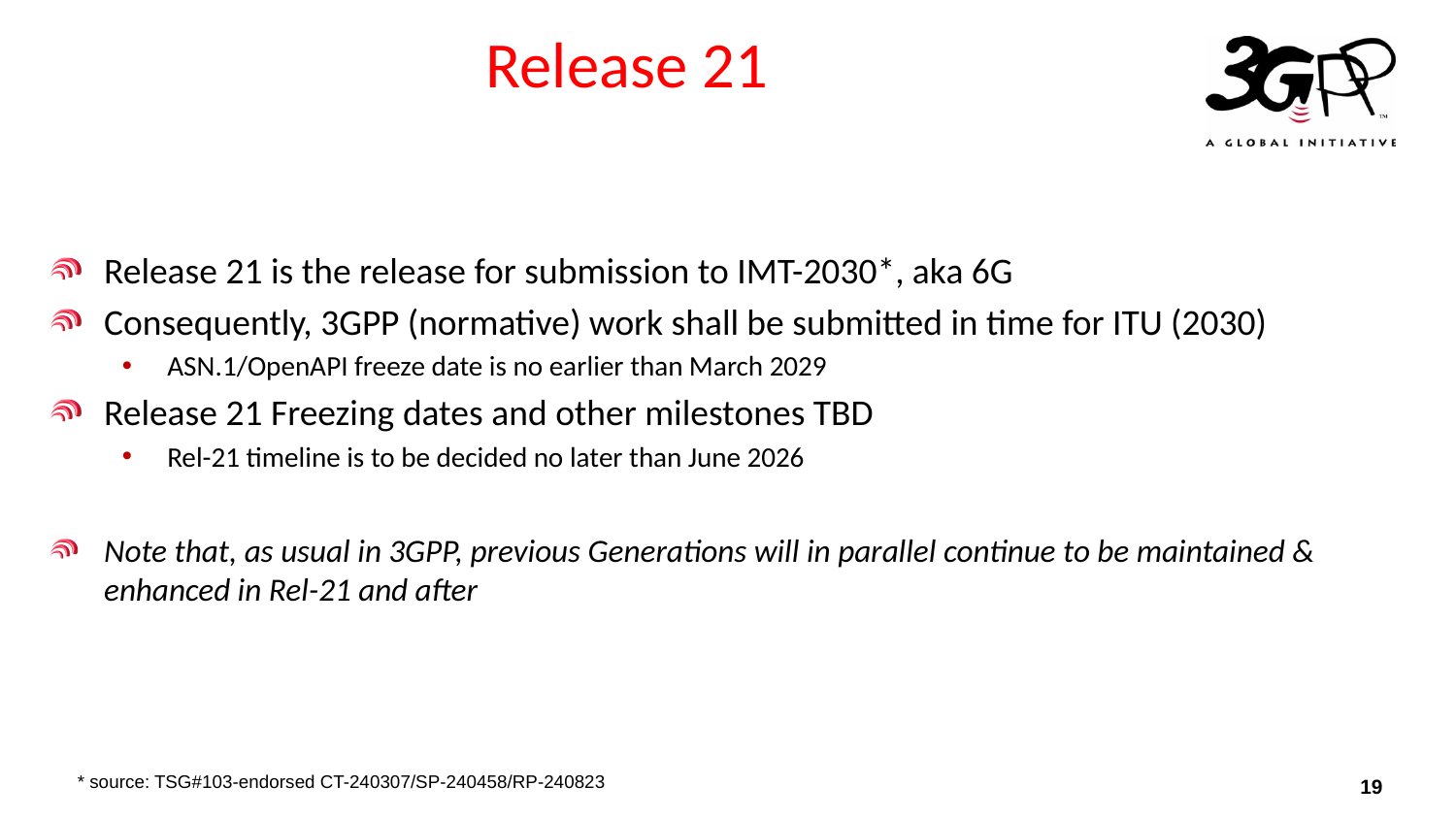

# Release 21
Release 21 is the release for submission to IMT-2030*, aka 6G
Consequently, 3GPP (normative) work shall be submitted in time for ITU (2030)
ASN.1/OpenAPI freeze date is no earlier than March 2029
Release 21 Freezing dates and other milestones TBD
Rel-21 timeline is to be decided no later than June 2026

Note that, as usual in 3GPP, previous Generations will in parallel continue to be maintained & enhanced in Rel-21 and after

* source: TSG#103-endorsed CT-240307/SP-240458/RP-240823